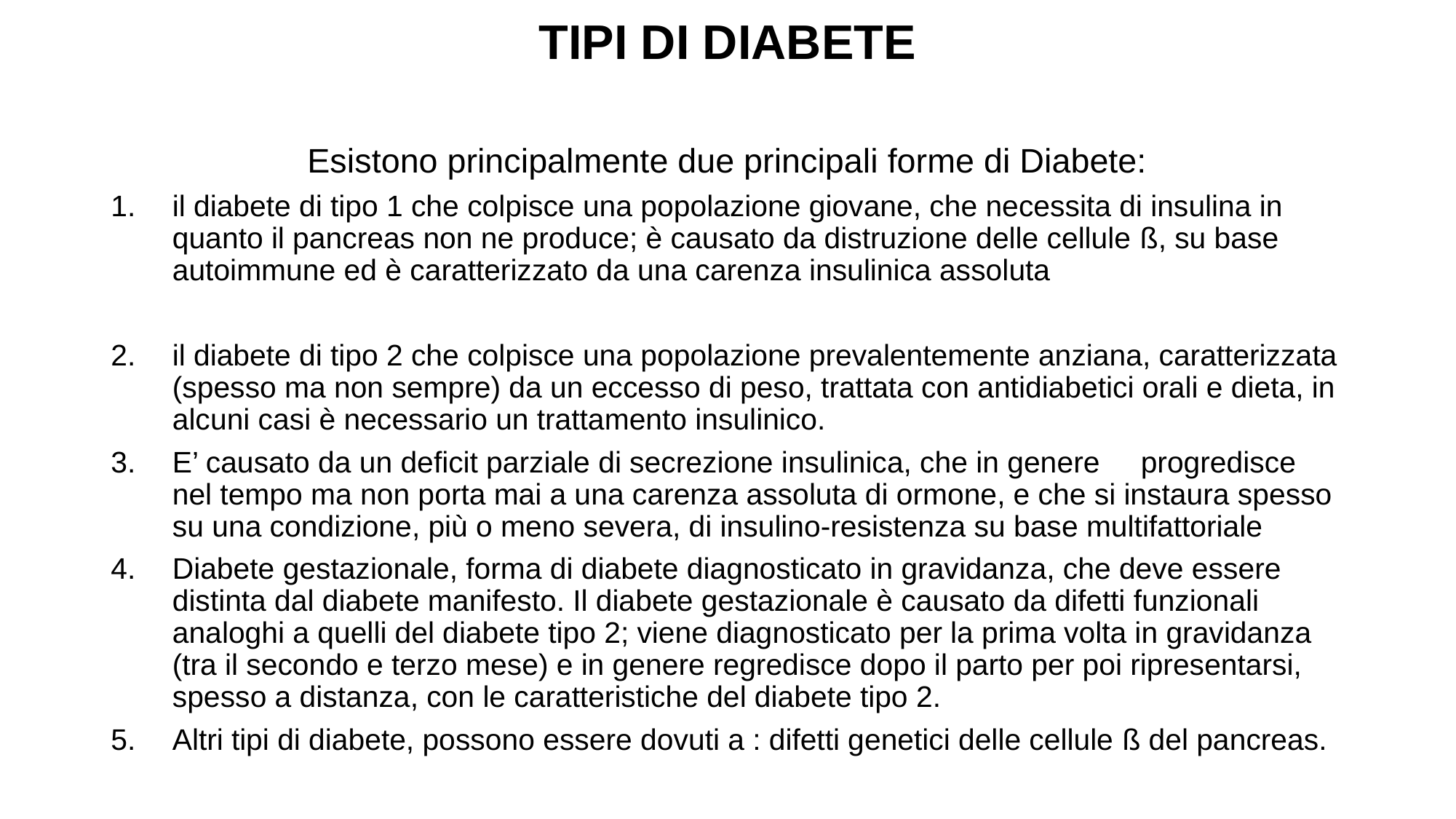

# TIPI DI DIABETE

Esistono principalmente due principali forme di Diabete:
il diabete di tipo 1 che colpisce una popolazione giovane, che necessita di insulina in quanto il pancreas non ne produce; è causato da distruzione delle cellule ß, su base autoimmune ed è caratterizzato da una carenza insulinica assoluta

il diabete di tipo 2 che colpisce una popolazione prevalentemente anziana, caratterizzata (spesso ma non sempre) da un eccesso di peso, trattata con antidiabetici orali e dieta, in alcuni casi è necessario un trattamento insulinico.
E’ causato da un deficit parziale di secrezione insulinica, che in genere     progredisce nel tempo ma non porta mai a una carenza assoluta di ormone, e che si instaura spesso su una condizione, più o meno severa, di insulino-resistenza su base multifattoriale
Diabete gestazionale, forma di diabete diagnosticato in gravidanza, che deve essere distinta dal diabete manifesto. Il diabete gestazionale è causato da difetti funzionali analoghi a quelli del diabete tipo 2; viene diagnosticato per la prima volta in gravidanza (tra il secondo e terzo mese) e in genere regredisce dopo il parto per poi ripresentarsi, spesso a distanza, con le caratteristiche del diabete tipo 2.
Altri tipi di diabete, possono essere dovuti a : difetti genetici delle cellule ß del pancreas.